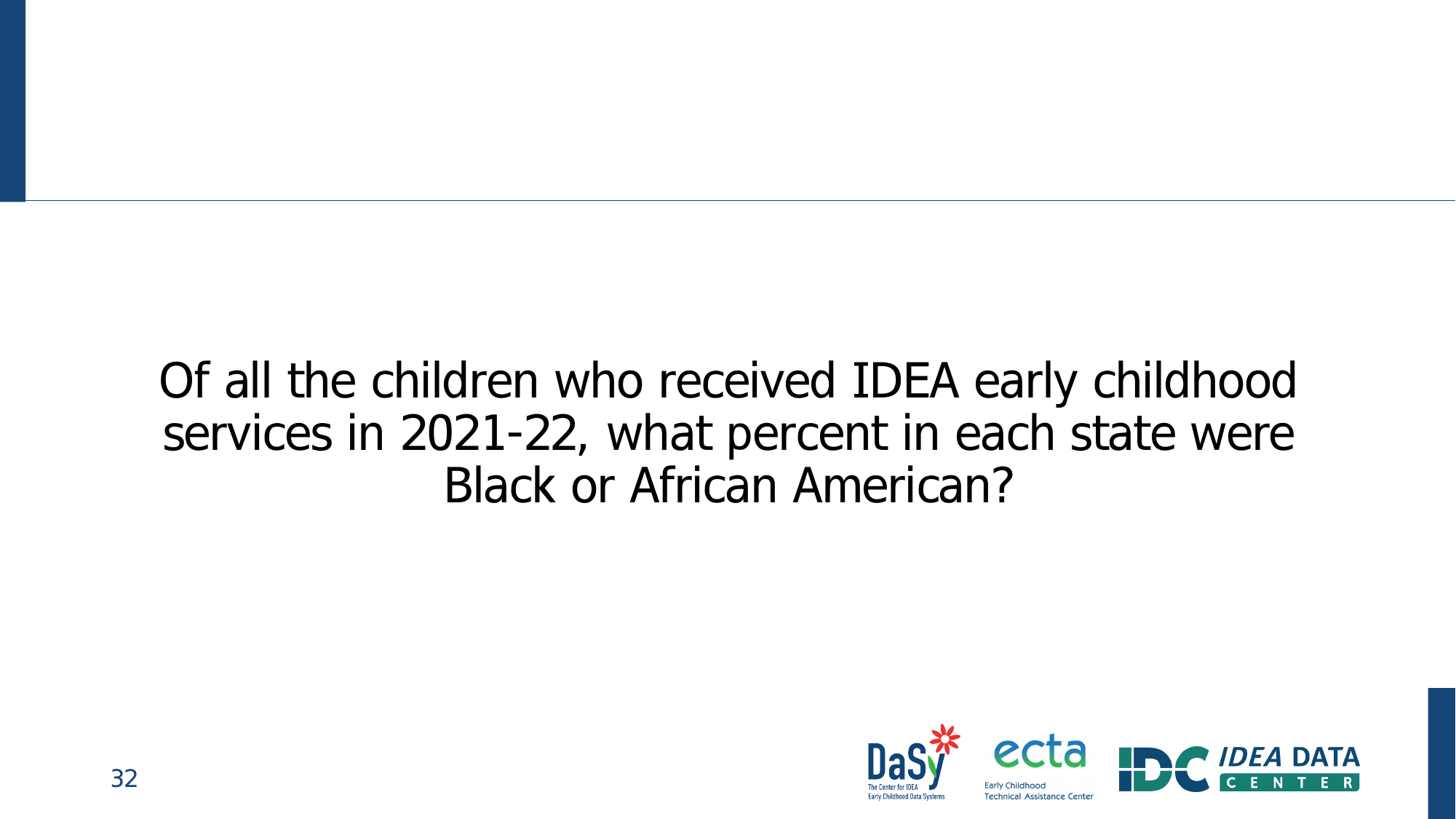

Of all the children who received IDEA early childhood services in 2021-22, what percent in each state were Black or African American?